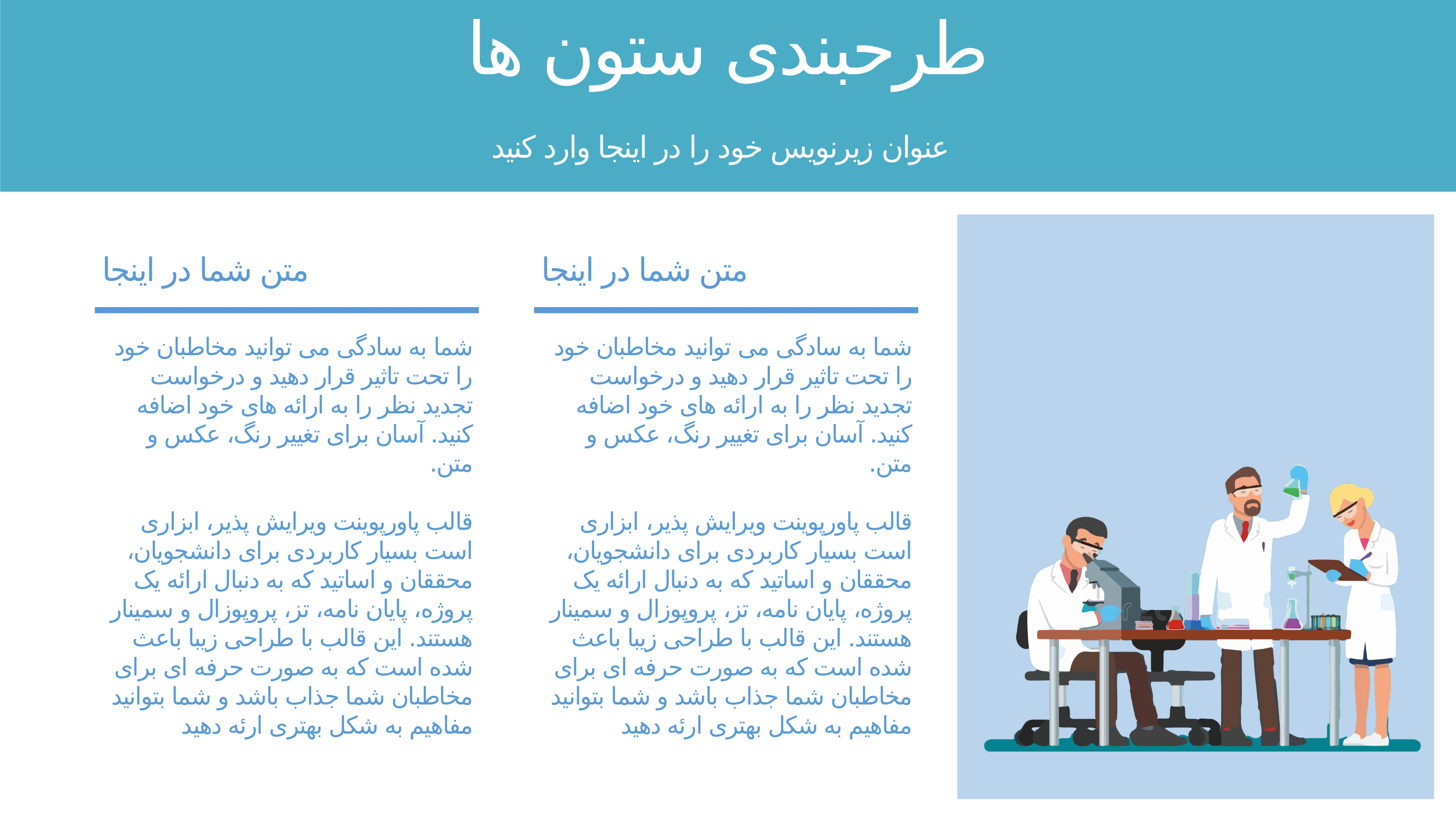

طرحبندی ستون ها
عنوان زیرنویس خود را در اینجا وارد کنید

متن شما در اینجا

متن شما در اینجا

شما به سادگی می توانید مخاطبان خود را تحت تاثیر قرار دهید و درخواست تجدید نظر را به ارائه های خود اضافه کنید. آسان برای تغییر رنگ، عکس و متن.

قالب پاورپوینت ویرایش پذیر، ابزاری است بسیار کاربردی برای دانشجویان، محققان و اساتید که به دنبال ارائه یک پروژه، پایان نامه، تز، پروپوزال و سمینار هستند. این قالب با طراحی زیبا باعث شده است که به صورت حرفه ای برای مخاطبان شما جذاب باشد و شما بتوانید مفاهیم به شکل بهتری ارئه دهید
شما به سادگی می توانید مخاطبان خود را تحت تاثیر قرار دهید و درخواست تجدید نظر را به ارائه های خود اضافه کنید. آسان برای تغییر رنگ، عکس و متن.

قالب پاورپوینت ویرایش پذیر، ابزاری است بسیار کاربردی برای دانشجویان، محققان و اساتید که به دنبال ارائه یک پروژه، پایان نامه، تز، پروپوزال و سمینار هستند. این قالب با طراحی زیبا باعث شده است که به صورت حرفه ای برای مخاطبان شما جذاب باشد و شما بتوانید مفاهیم به شکل بهتری ارئه دهید